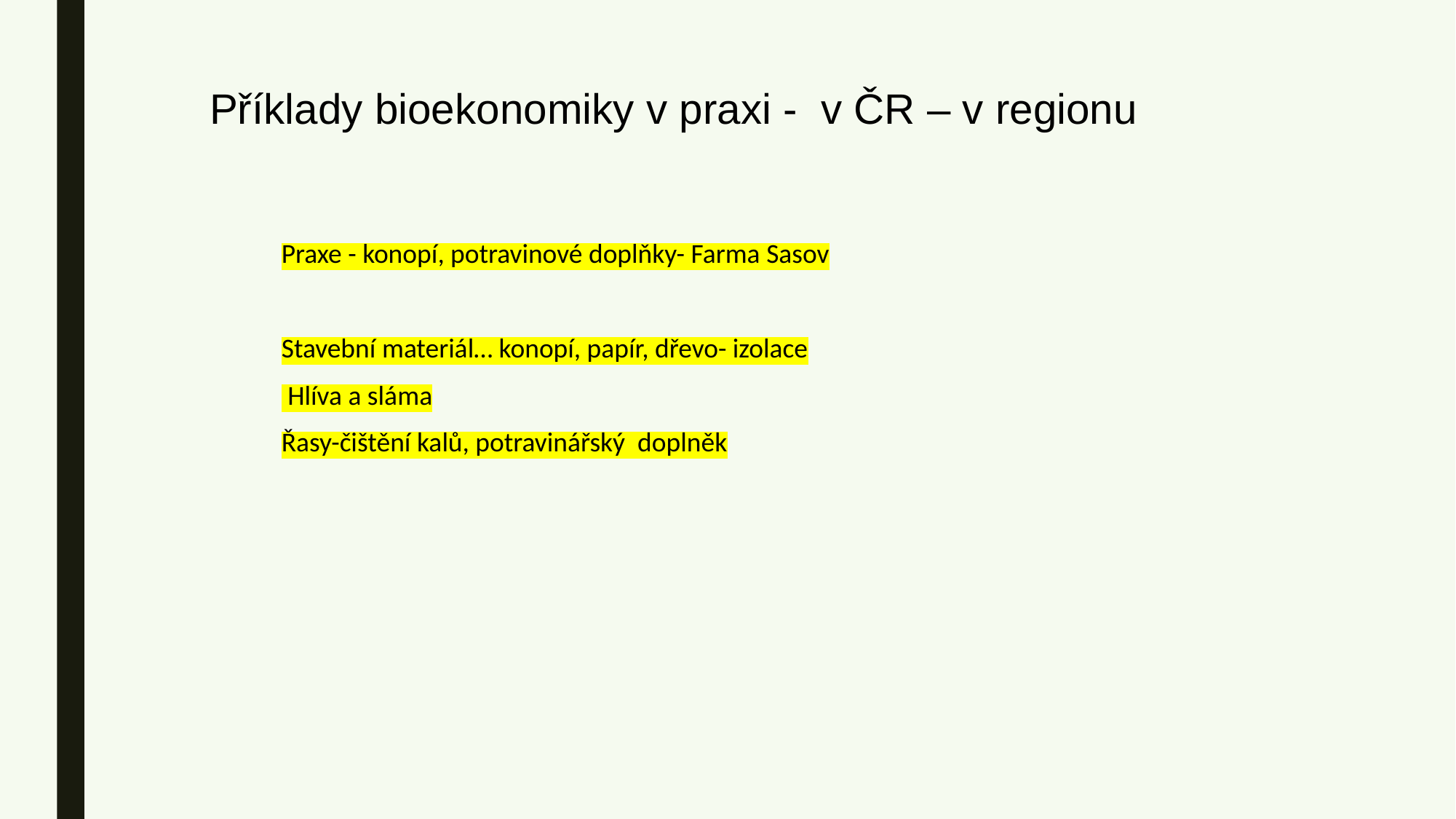

Příklady bioekonomiky v praxi -  v ČR – v regionu
Praxe - konopí, potravinové doplňky- Farma Sasov

Stavební materiál… konopí, papír, dřevo- izolace
 Hlíva a sláma
Řasy-čištění kalů, potravinářský  doplněk